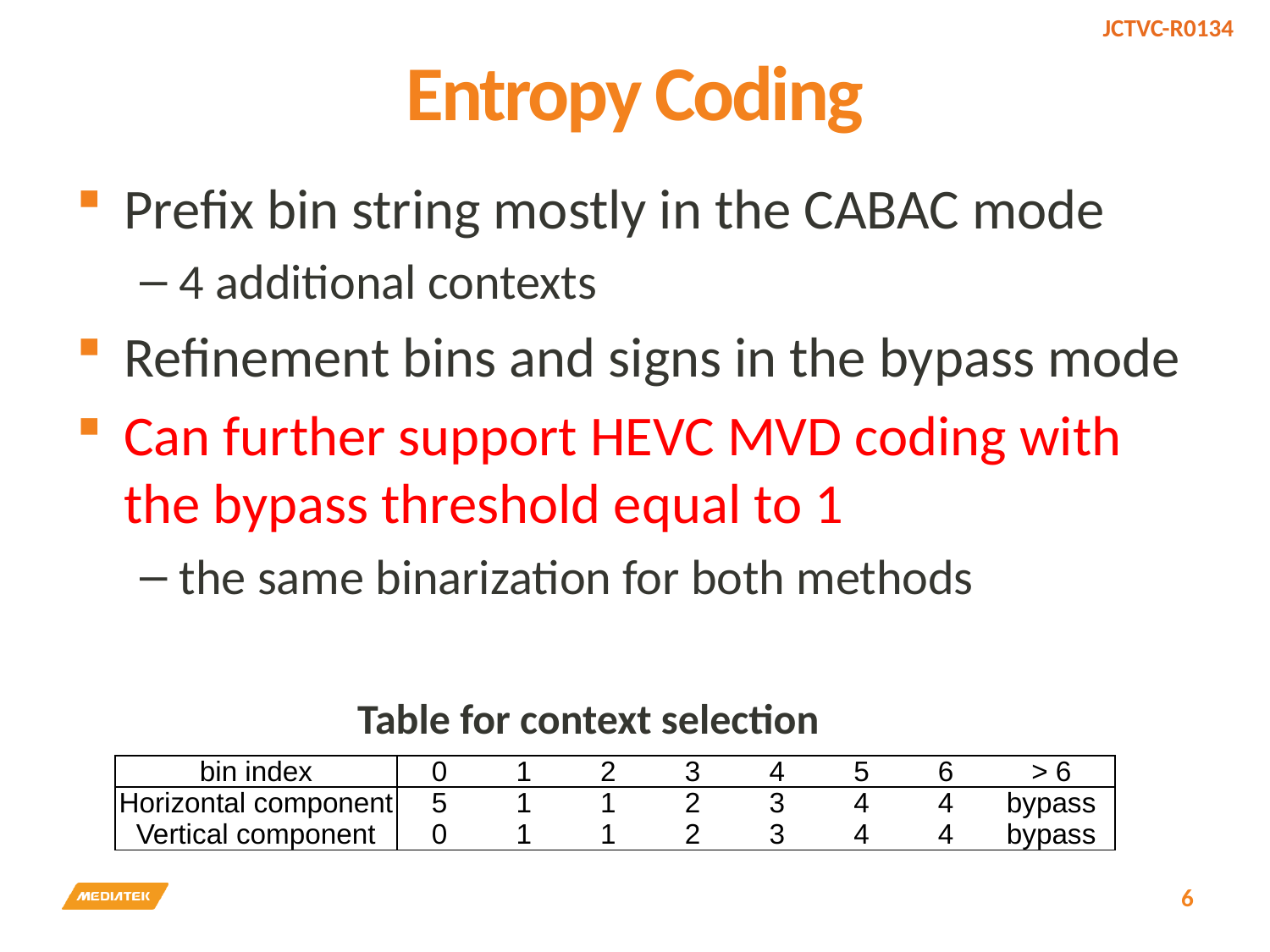

# Entropy Coding
Prefix bin string mostly in the CABAC mode
4 additional contexts
Refinement bins and signs in the bypass mode
Can further support HEVC MVD coding with the bypass threshold equal to 1
the same binarization for both methods

Table for context selection
| bin index | 0 | 1 | 2 | 3 | 4 | 5 | 6 | > 6 |
| --- | --- | --- | --- | --- | --- | --- | --- | --- |
| Horizontal component | 5 | 1 | 1 | 2 | 3 | 4 | 4 | bypass |
| Vertical component | 0 | 1 | 1 | 2 | 3 | 4 | 4 | bypass |
6